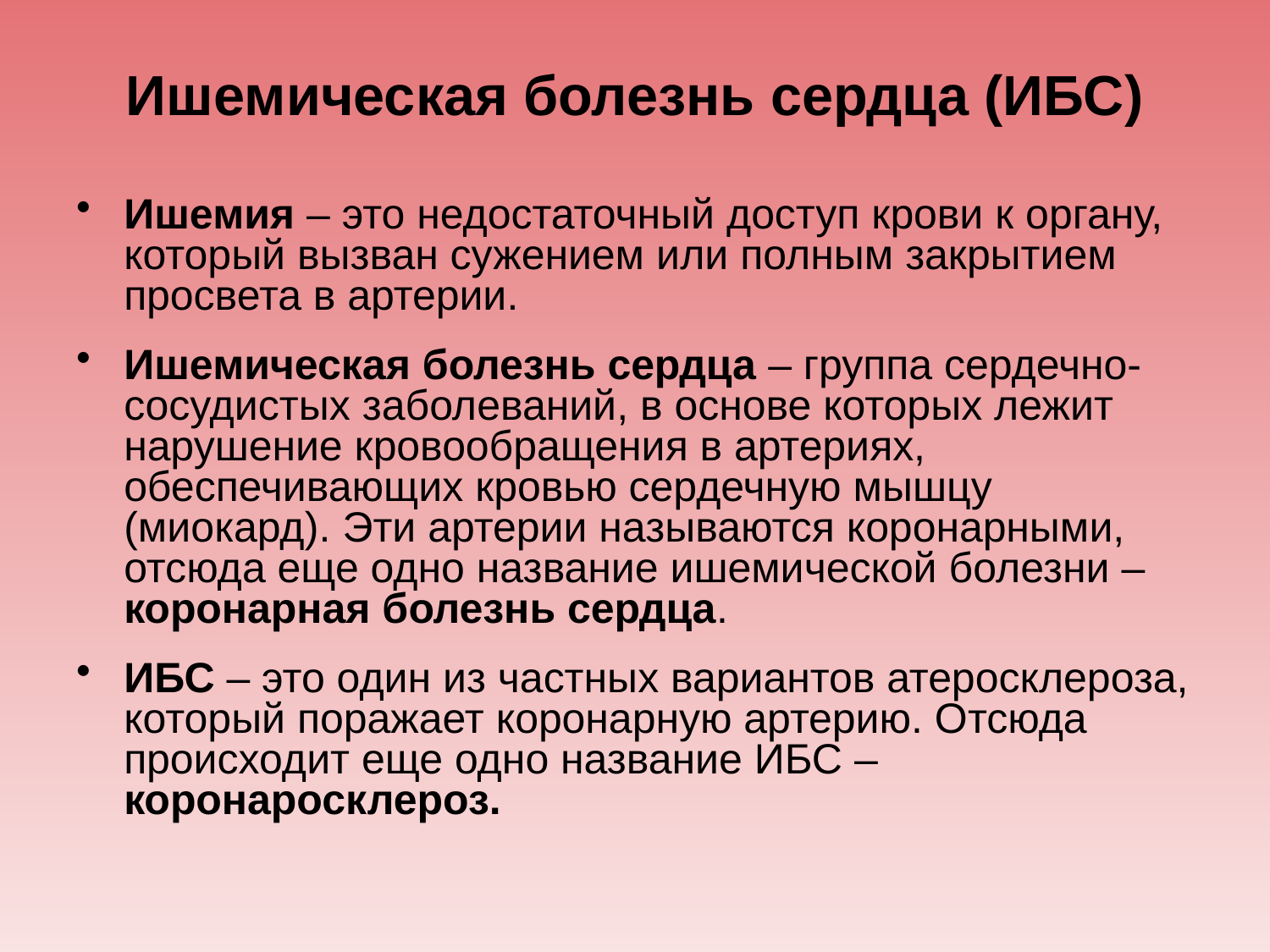

# Ишемическая болезнь сердца (ИБС)
Ишемия – это недостаточный доступ крови к органу, который вызван сужением или полным закрытием просвета в артерии.

Ишемическая болезнь сердца – группа сердечно-сосудистых заболеваний, в основе которых лежит нарушение кровообращения в артериях, обеспечивающих кровью сердечную мышцу (миокард). Эти артерии называются коронарными, отсюда еще одно название ишемической болезни – коронарная болезнь сердца.

ИБС – это один из частных вариантов атеросклероза, который поражает коронарную артерию. Отсюда происходит еще одно название ИБС – коронаросклероз.